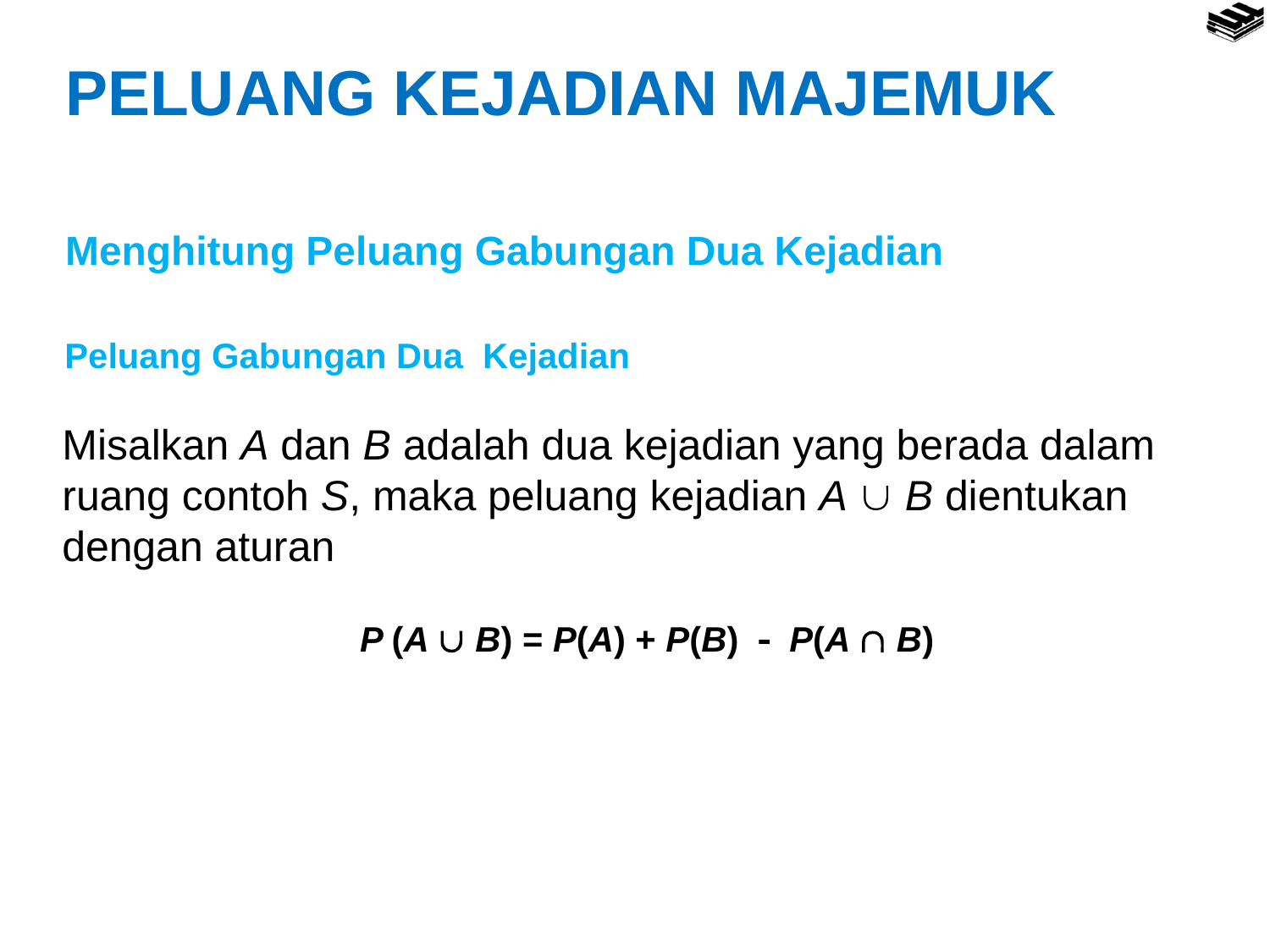

PELUANG KEJADIAN MAJEMUK
Menghitung Peluang Gabungan Dua Kejadian
Peluang Gabungan Dua  Kejadian
Misalkan A dan B adalah dua kejadian yang berada dalam ruang contoh S, maka peluang kejadian A ∪ B dientukan dengan aturan
P (A ∪ B) = P(A) + P(B)  −  P(A ∩ B)